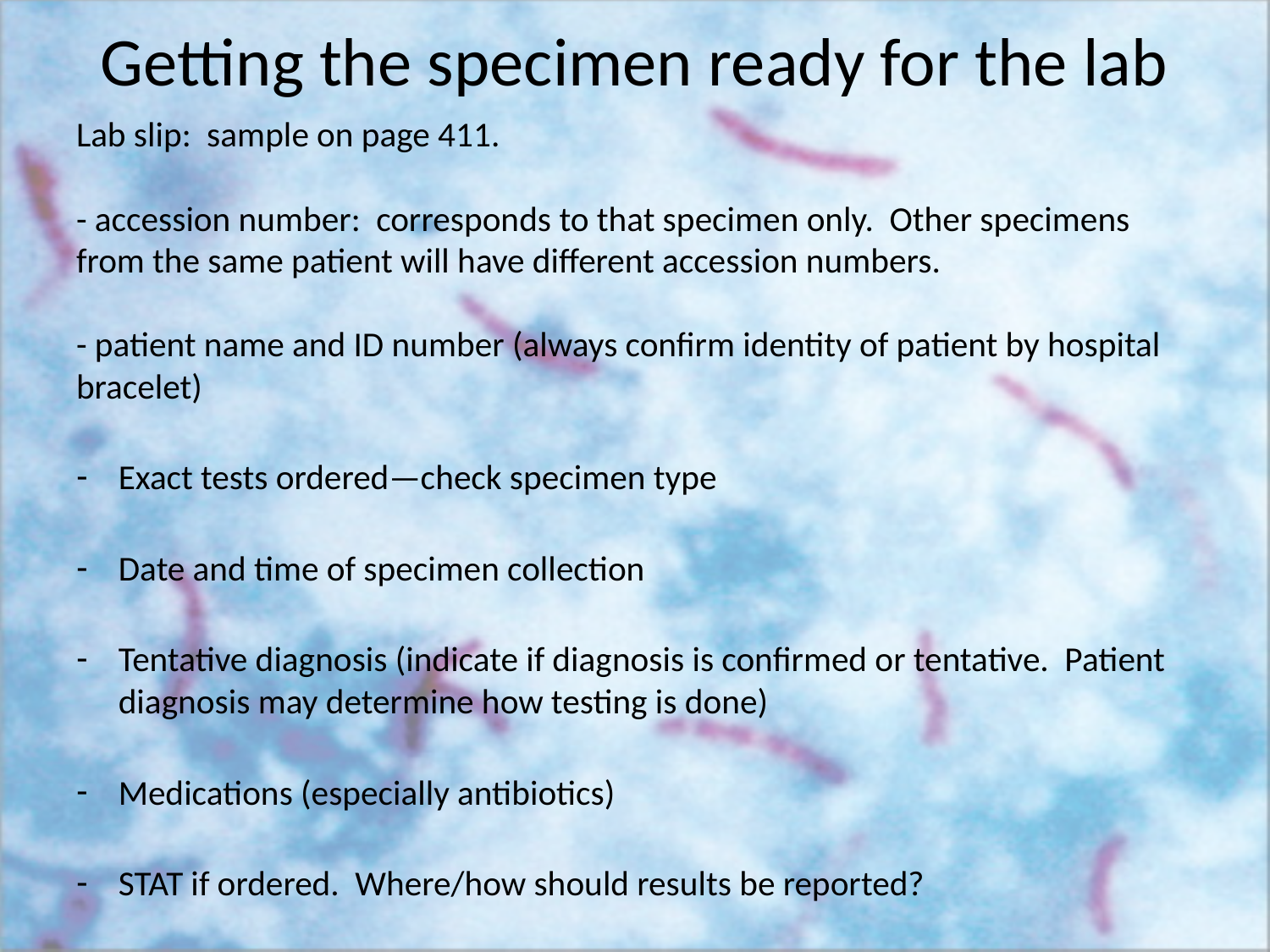

# Getting the specimen ready for the lab
Lab slip:  sample on page 411.
- accession number:  corresponds to that specimen only.  Other specimens from the same patient will have different accession numbers.
- patient name and ID number (always confirm identity of patient by hospital bracelet)
Exact tests ordered—check specimen type
Date and time of specimen collection
Tentative diagnosis (indicate if diagnosis is confirmed or tentative.  Patient diagnosis may determine how testing is done)
Medications (especially antibiotics)
STAT if ordered.  Where/how should results be reported?